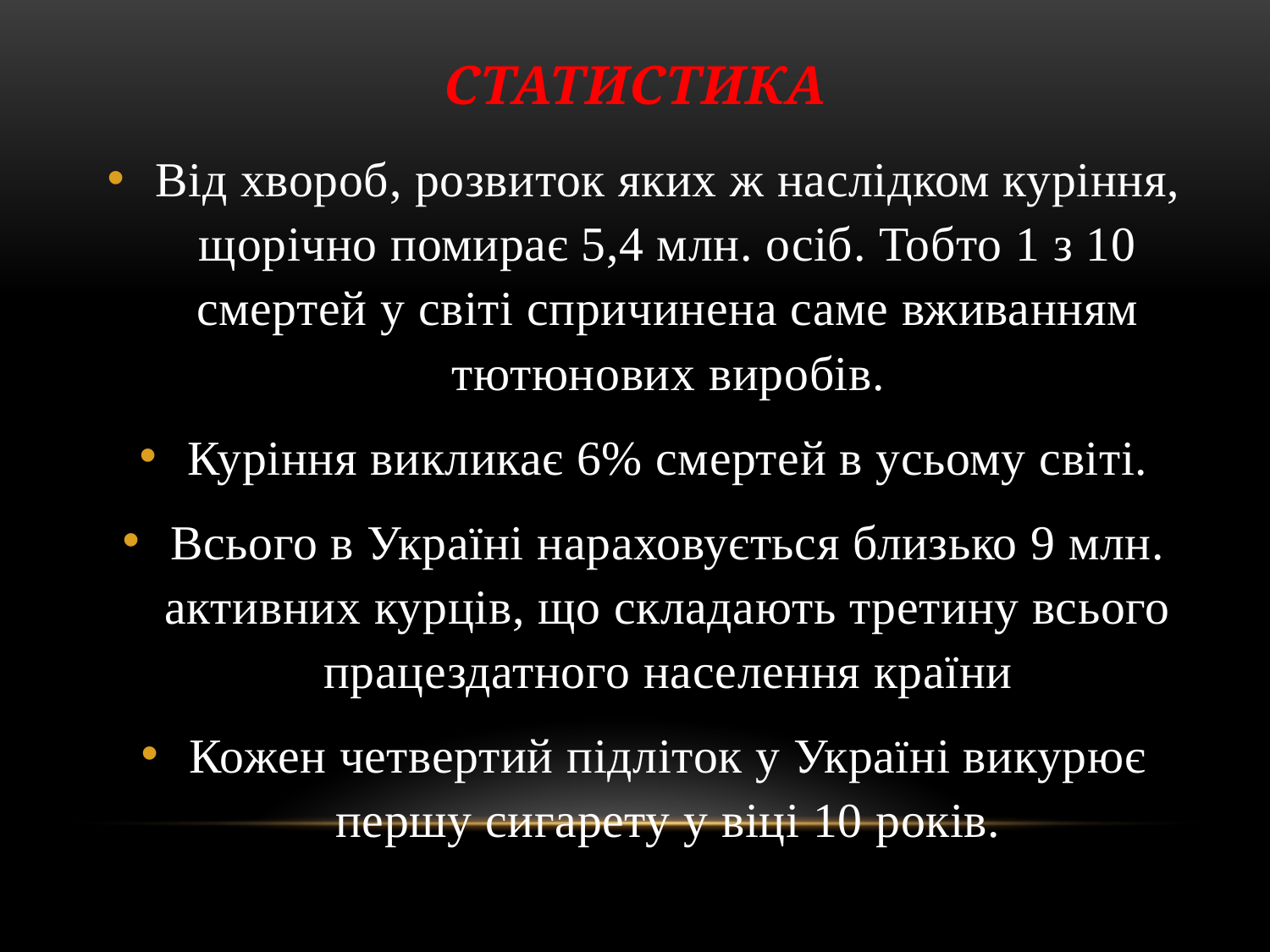

# Статистика
Від хвороб, розвиток яких ж наслідком куріння, щорічно помирає 5,4 млн. осіб. Тобто 1 з 10 смертей у світі спричинена саме вживанням тютюнових виробів.
Куріння викликає 6% смертей в усьому світі.
Всього в Україні нараховується близько 9 млн. активних курців, що складають третину всього працездатного населення країни
Кожен четвертий підліток у Україні викурює першу сигарету у віці 10 років.